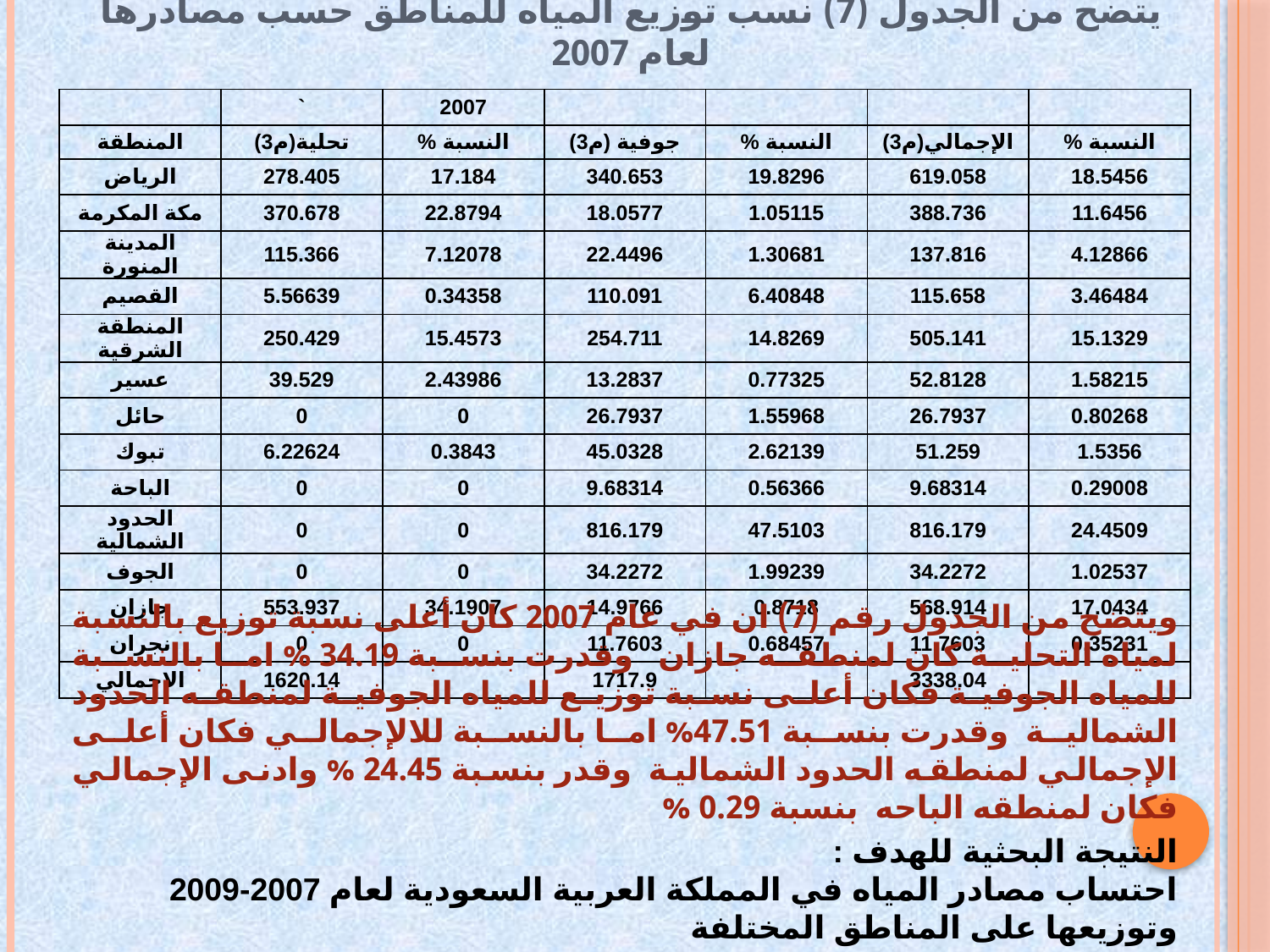

# يتضح من الجدول (7) نسب توزيع المياه للمناطق حسب مصادرها لعام 2007
|  | ` | 2007 |  |  |  |  |
| --- | --- | --- | --- | --- | --- | --- |
| المنطقة | تحلية(م3) | النسبة % | جوفية (م3) | النسبة % | الإجمالي(م3) | النسبة % |
| الرياض | 278.405 | 17.184 | 340.653 | 19.8296 | 619.058 | 18.5456 |
| مكة المكرمة | 370.678 | 22.8794 | 18.0577 | 1.05115 | 388.736 | 11.6456 |
| المدينة المنورة | 115.366 | 7.12078 | 22.4496 | 1.30681 | 137.816 | 4.12866 |
| القصيم | 5.56639 | 0.34358 | 110.091 | 6.40848 | 115.658 | 3.46484 |
| المنطقة الشرقية | 250.429 | 15.4573 | 254.711 | 14.8269 | 505.141 | 15.1329 |
| عسير | 39.529 | 2.43986 | 13.2837 | 0.77325 | 52.8128 | 1.58215 |
| حائل | 0 | 0 | 26.7937 | 1.55968 | 26.7937 | 0.80268 |
| تبوك | 6.22624 | 0.3843 | 45.0328 | 2.62139 | 51.259 | 1.5356 |
| الباحة | 0 | 0 | 9.68314 | 0.56366 | 9.68314 | 0.29008 |
| الحدود الشمالية | 0 | 0 | 816.179 | 47.5103 | 816.179 | 24.4509 |
| الجوف | 0 | 0 | 34.2272 | 1.99239 | 34.2272 | 1.02537 |
| جازان | 553.937 | 34.1907 | 14.9766 | 0.8718 | 568.914 | 17.0434 |
| نجران | 0 | 0 | 11.7603 | 0.68457 | 11.7603 | 0.35231 |
| الإجمالي | 1620.14 |  | 1717.9 |  | 3338.04 |  |
ويتضح من الجدول رقم (7) ان في عام 2007 كان أعلى نسبة توزيع بالنسبة لمياه التحلية كان لمنطقه جازان   وقدرت بنسبة 34.19 % اما بالنسبة للمياه الجوفية فكان أعلى نسبة توزيع للمياه الجوفية لمنطقه الحدود الشمالية  وقدرت بنسبة 47.51% اما بالنسبة للالإجمالي فكان أعلى الإجمالي لمنطقه الحدود الشمالية  وقدر بنسبة 24.45 % وادنى الإجمالي فكان لمنطقه الباحه  بنسبة 0.29 %
النتيجة البحثية للهدف :
احتساب مصادر المياه في المملكة العربية السعودية لعام 2007-2009 وتوزيعها على المناطق المختلفة